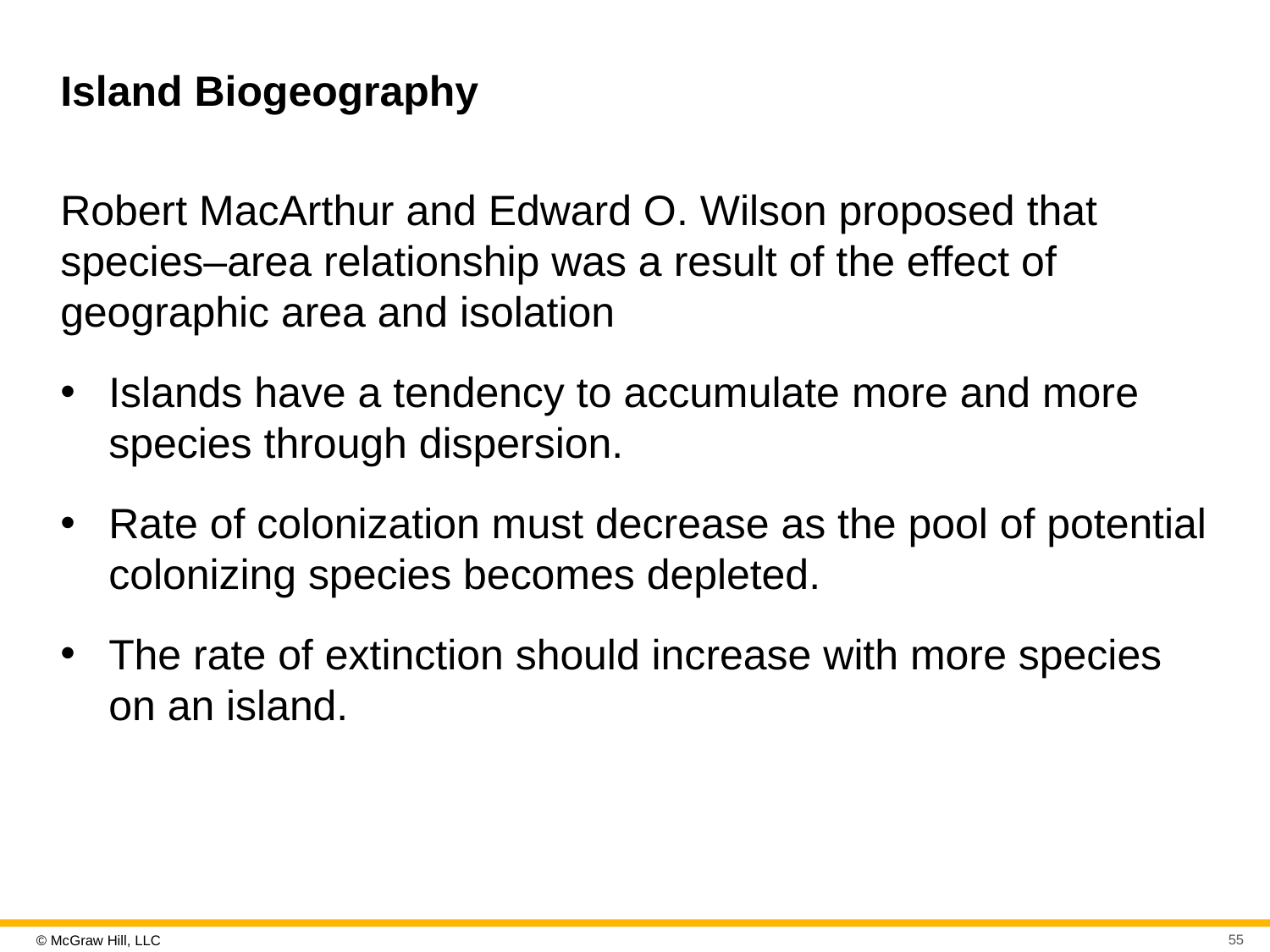

# Island Biogeography
Robert MacArthur and Edward O. Wilson proposed that species–area relationship was a result of the effect of geographic area and isolation
Islands have a tendency to accumulate more and more species through dispersion.
Rate of colonization must decrease as the pool of potential colonizing species becomes depleted.
The rate of extinction should increase with more species on an island.
55